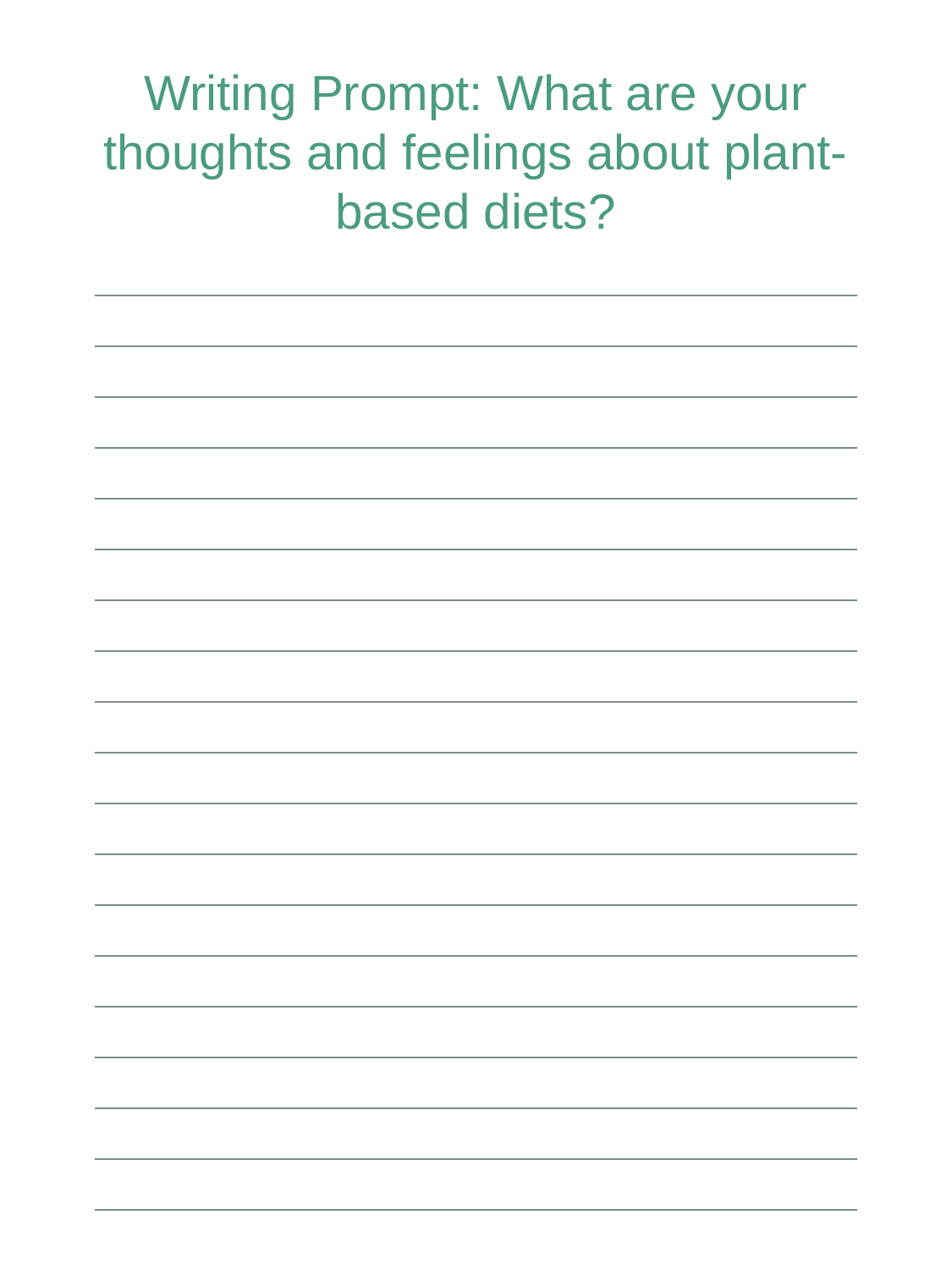

Writing Prompt: What are your thoughts and feelings about plant-based diets?
|  |
| --- |
|  |
|  |
|  |
|  |
|  |
|  |
|  |
|  |
|  |
|  |
|  |
|  |
|  |
|  |
|  |
|  |
|  |